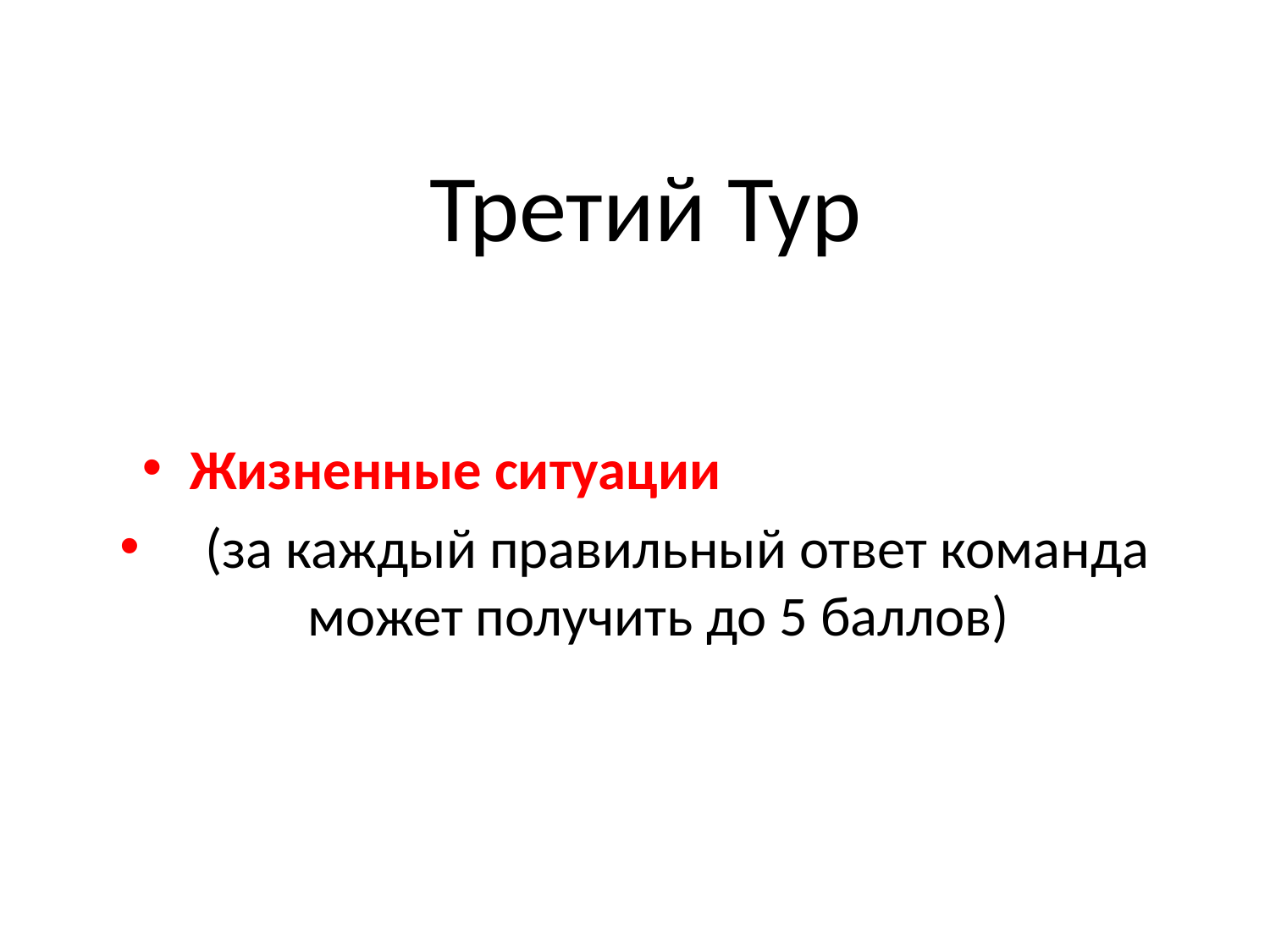

# Третий Тур
Жизненные ситуации
   (за каждый правильный ответ команда может получить до 5 баллов)